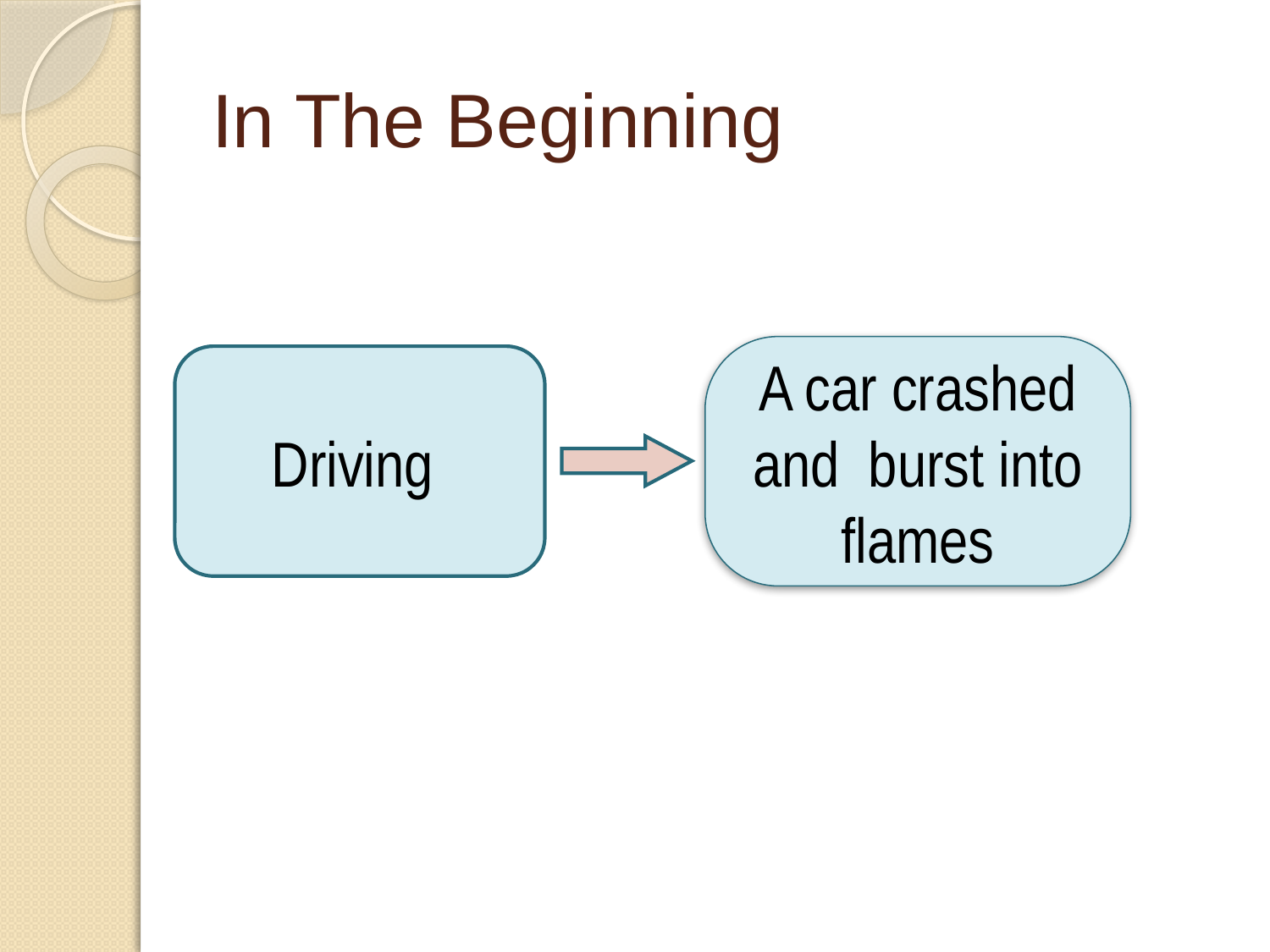

# In The Beginning
A car crashed and  burst into flames
Driving